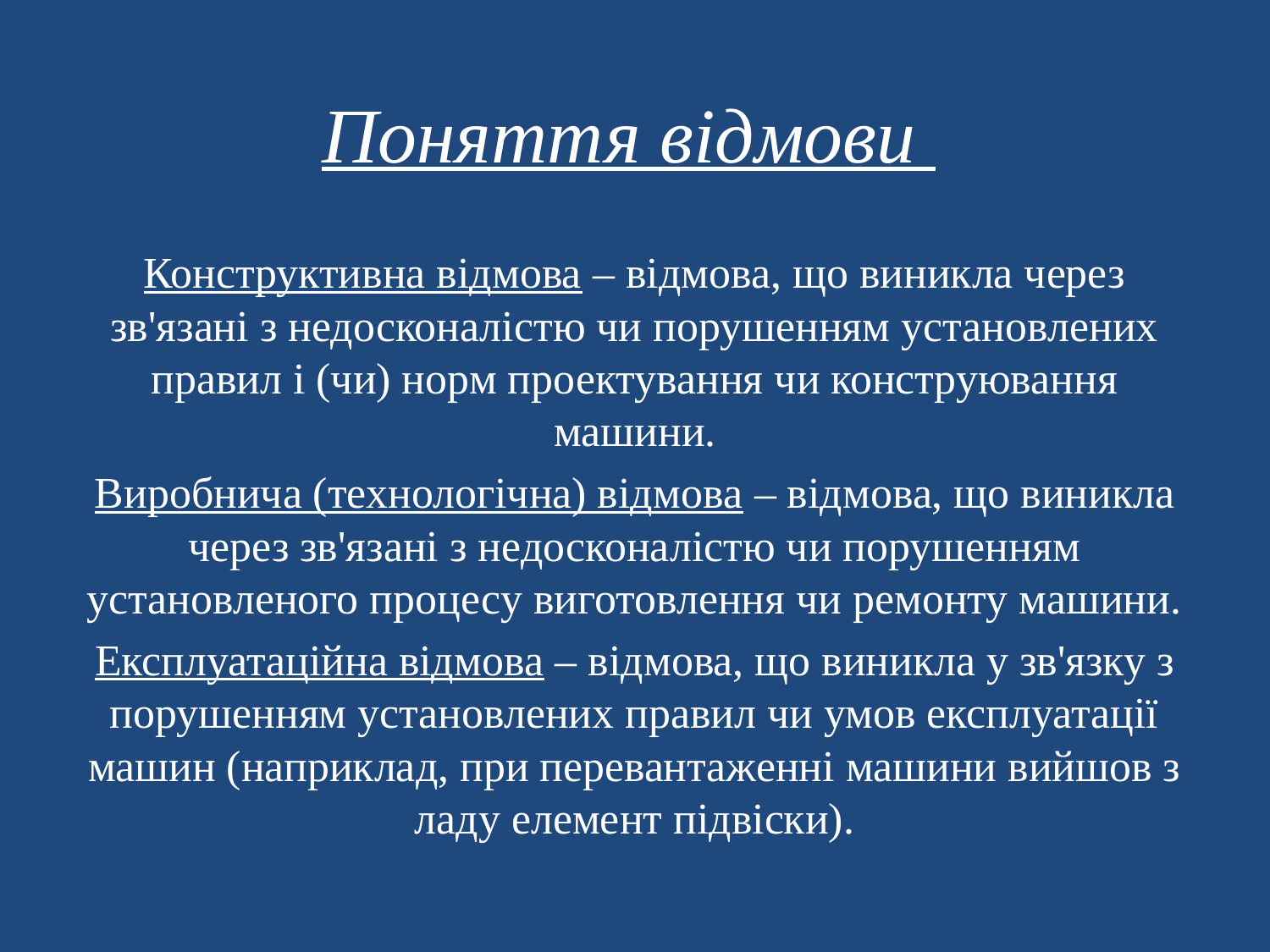

# Поняття відмови
Конструктивна відмова – відмова, що виникла через зв'язані з недосконалістю чи порушенням установлених правил і (чи) норм проектування чи конструювання машини.
Виробнича (технологічна) відмова – відмова, що виникла через зв'язані з недосконалістю чи порушенням установленого процесу виготовлення чи ремонту машини.
Експлуатаційна відмова – відмова, що виникла у зв'язку з порушенням установлених правил чи умов експлуатації машин (наприклад, при перевантаженні машини вийшов з ладу елемент підвіски).